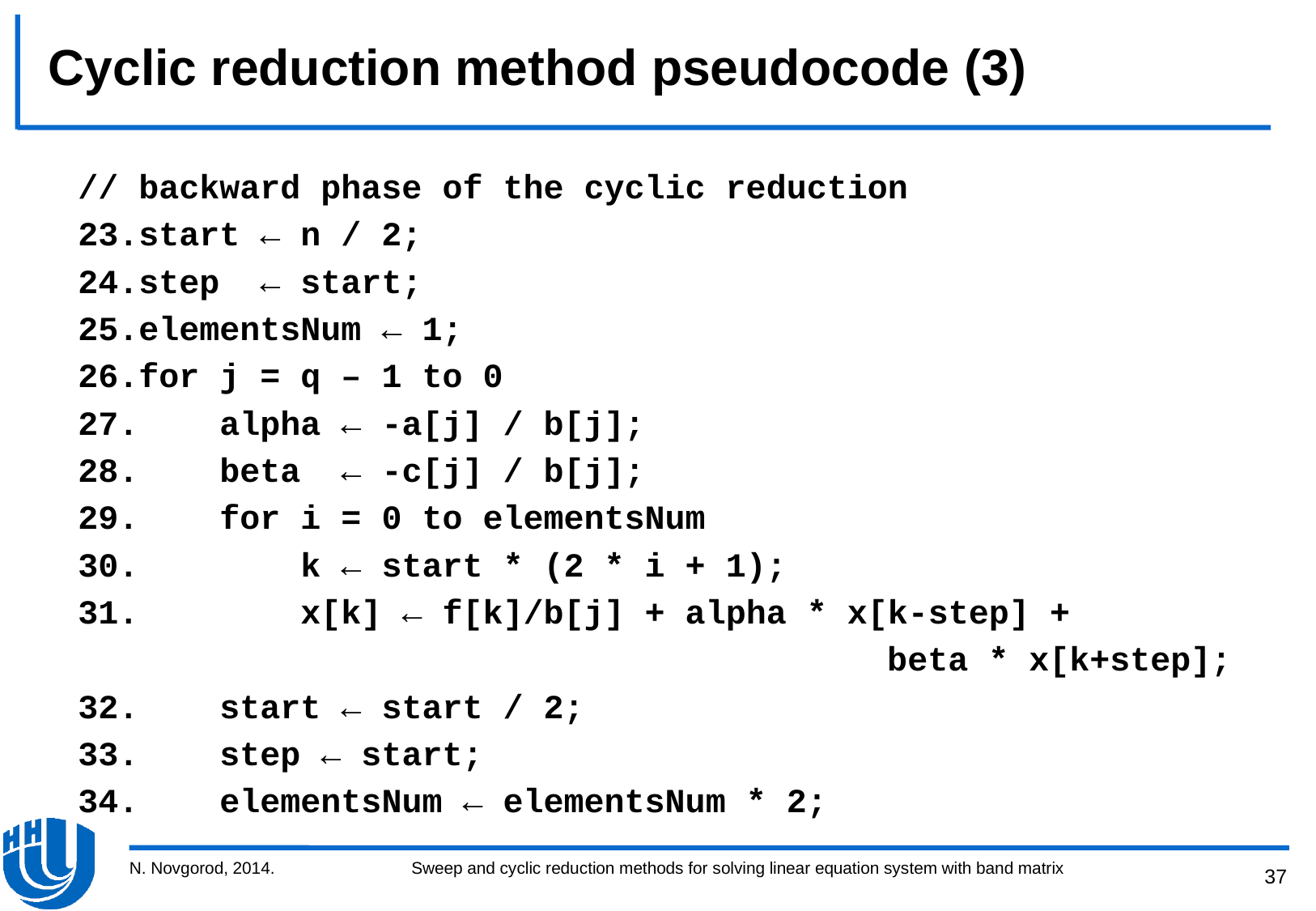

# Cyclic reduction method pseudocode (3)
// backward phase of the cyclic reduction
23.start ← n / 2;
24.step  ← start;
25.elementsNum ← 1;
26.for j = q – 1 to 0
27.    alpha ← -a[j] / b[j];
28.    beta  ← -c[j] / b[j];
29.    for i = 0 to elementsNum
30.        k ← start * (2 * i + 1);
31.        x[k] ← f[k]/b[j] + alpha * x[k-step] +
                                        beta * x[k+step];
32.    start ← start / 2;
33.    step ← start;
34.    elementsNum ← elementsNum * 2;
N. Novgorod, 2014.
Sweep and cyclic reduction methods for solving linear equation system with band matrix